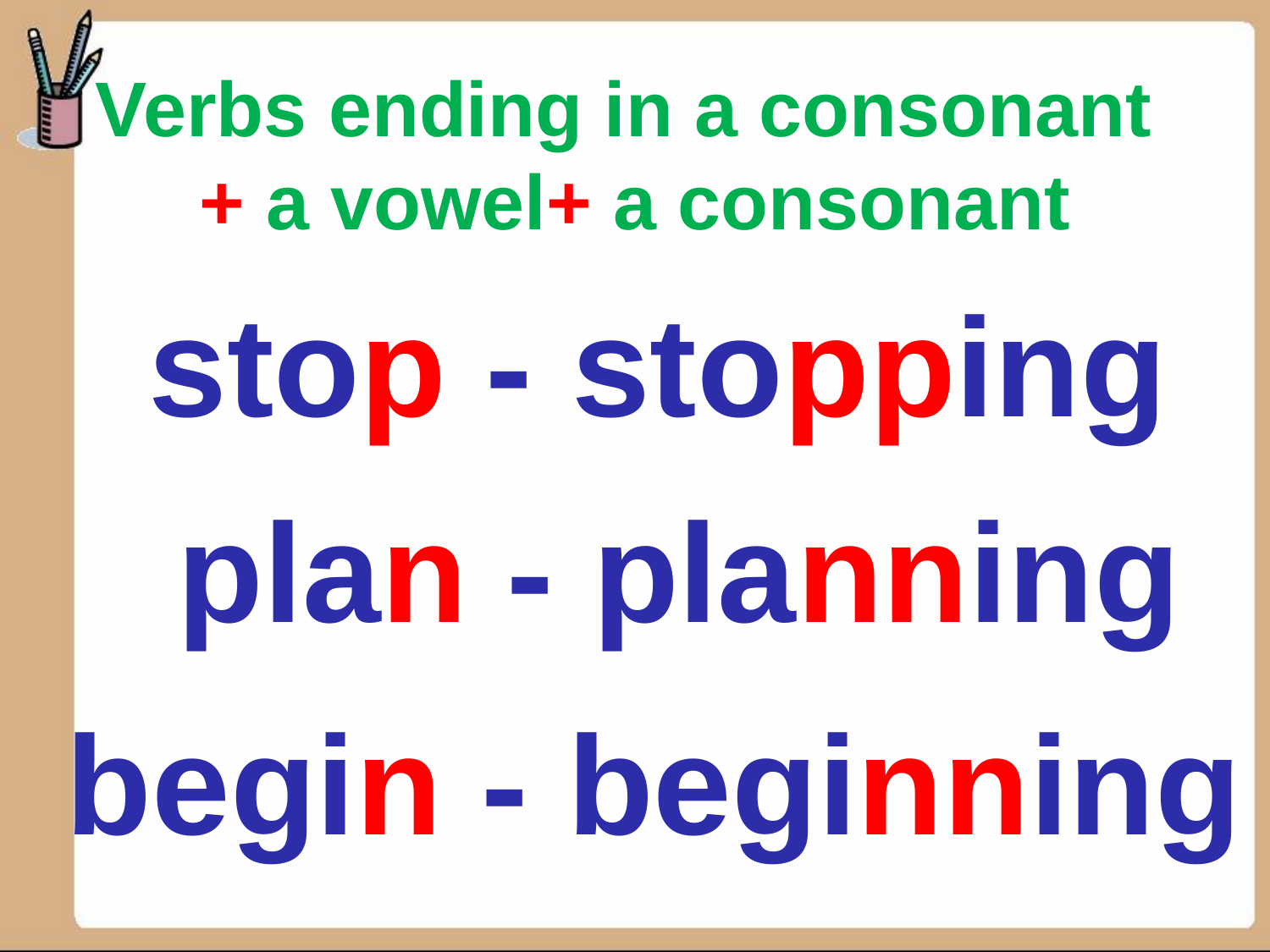

Verbs ending in a consonant
+ a vowel+ a consonant
stop - stopping
plan - planning
begin - beginning